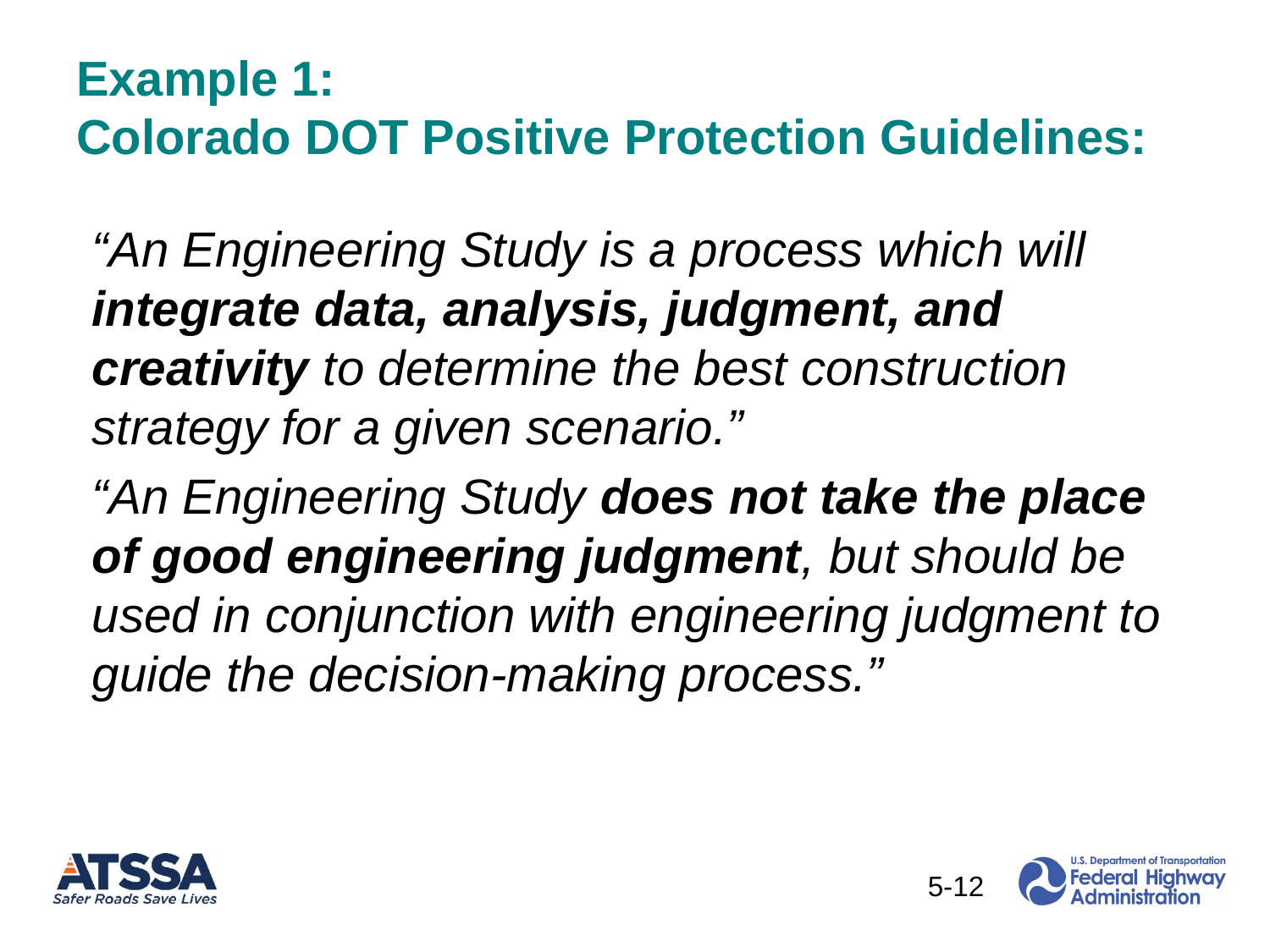

# Example 1: Colorado DOT Positive Protection Guidelines:
“An Engineering Study is a process which will integrate data, analysis, judgment, and creativity to determine the best construction strategy for a given scenario.”
“An Engineering Study does not take the place of good engineering judgment, but should be used in conjunction with engineering judgment to guide the decision-making process.”